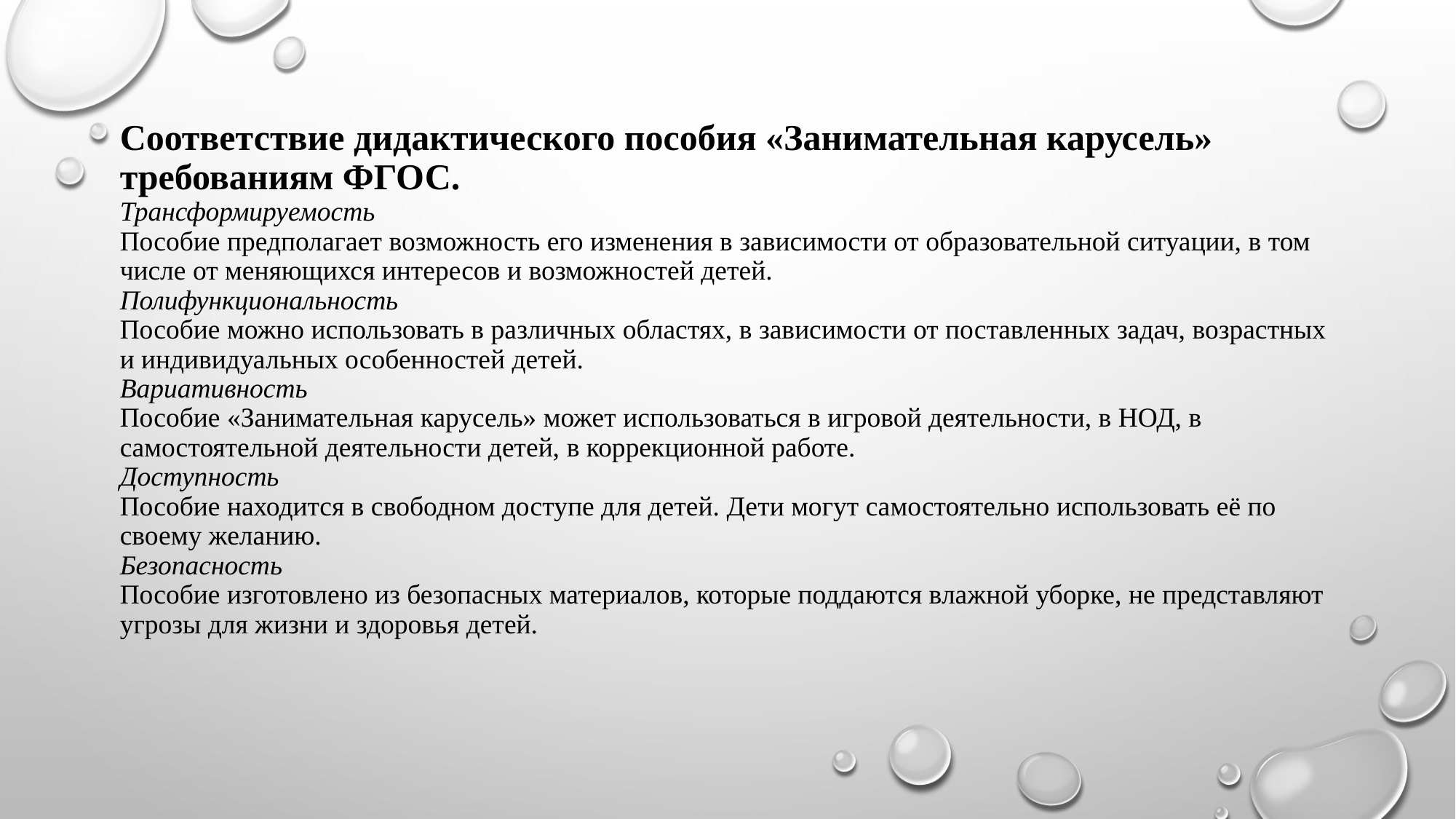

# Соответствие дидактического пособия «Занимательная карусель» требованиям ФГОС. Трансформируемость Пособие предполагает возможность его изменения в зависимости от образовательной ситуации, в том числе от меняющихся интересов и возможностей детей. Полифункциональность Пособие можно использовать в различных областях, в зависимости от поставленных задач, возрастных и индивидуальных особенностей детей. Вариативность Пособие «Занимательная карусель» может использоваться в игровой деятельности, в НОД, в самостоятельной деятельности детей, в коррекционной работе. Доступность Пособие находится в свободном доступе для детей. Дети могут самостоятельно использовать её по своему желанию. Безопасность Пособие изготовлено из безопасных материалов, которые поддаются влажной уборке, не представляют угрозы для жизни и здоровья детей.